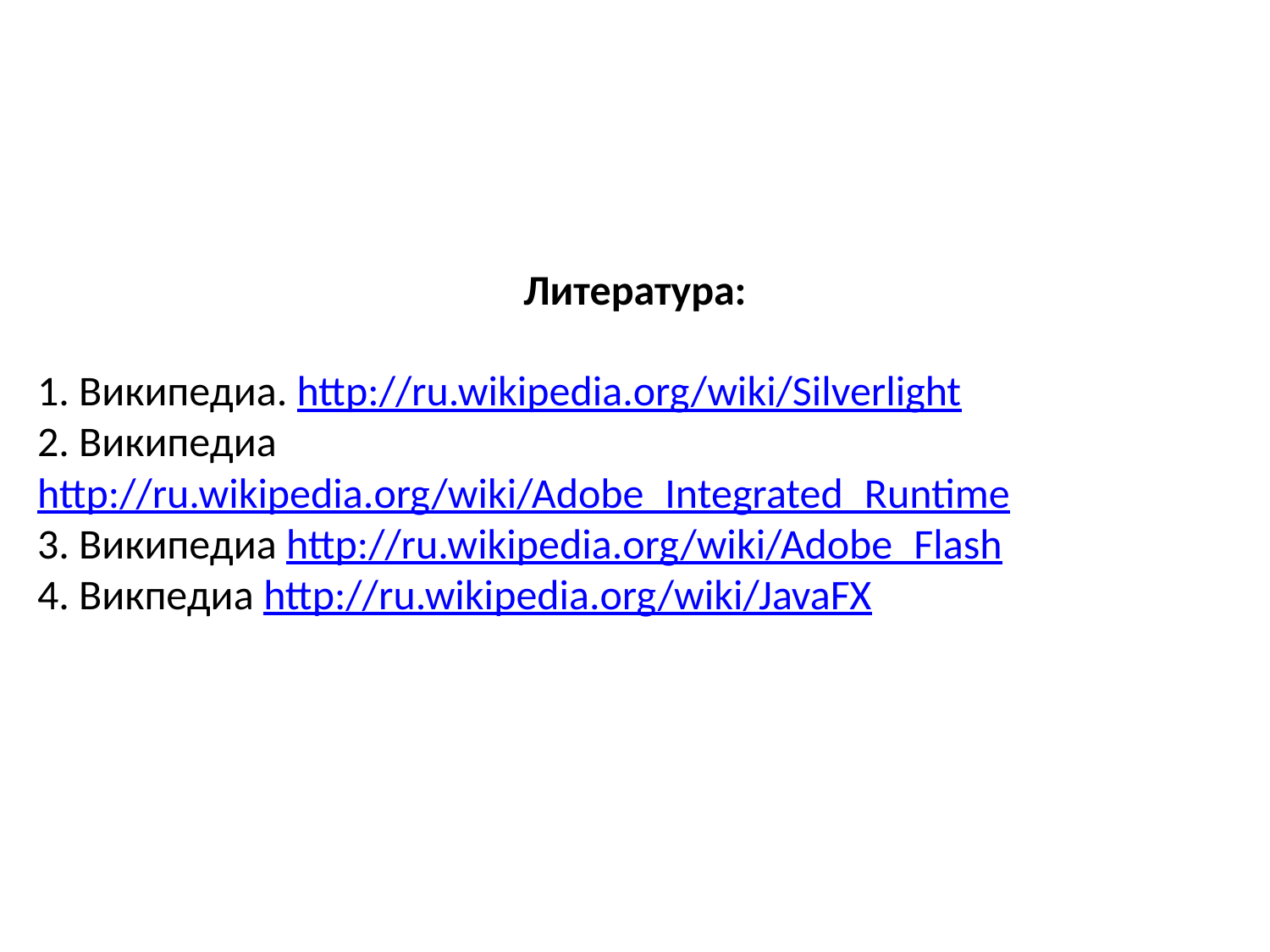

Литература:

1. Википедиа. http://ru.wikipedia.org/wiki/Silverlight
2. Википедиа http://ru.wikipedia.org/wiki/Adobe_Integrated_Runtime
3. Википедиа http://ru.wikipedia.org/wiki/Adobe_Flash
4. Викпедиа http://ru.wikipedia.org/wiki/JavaFX